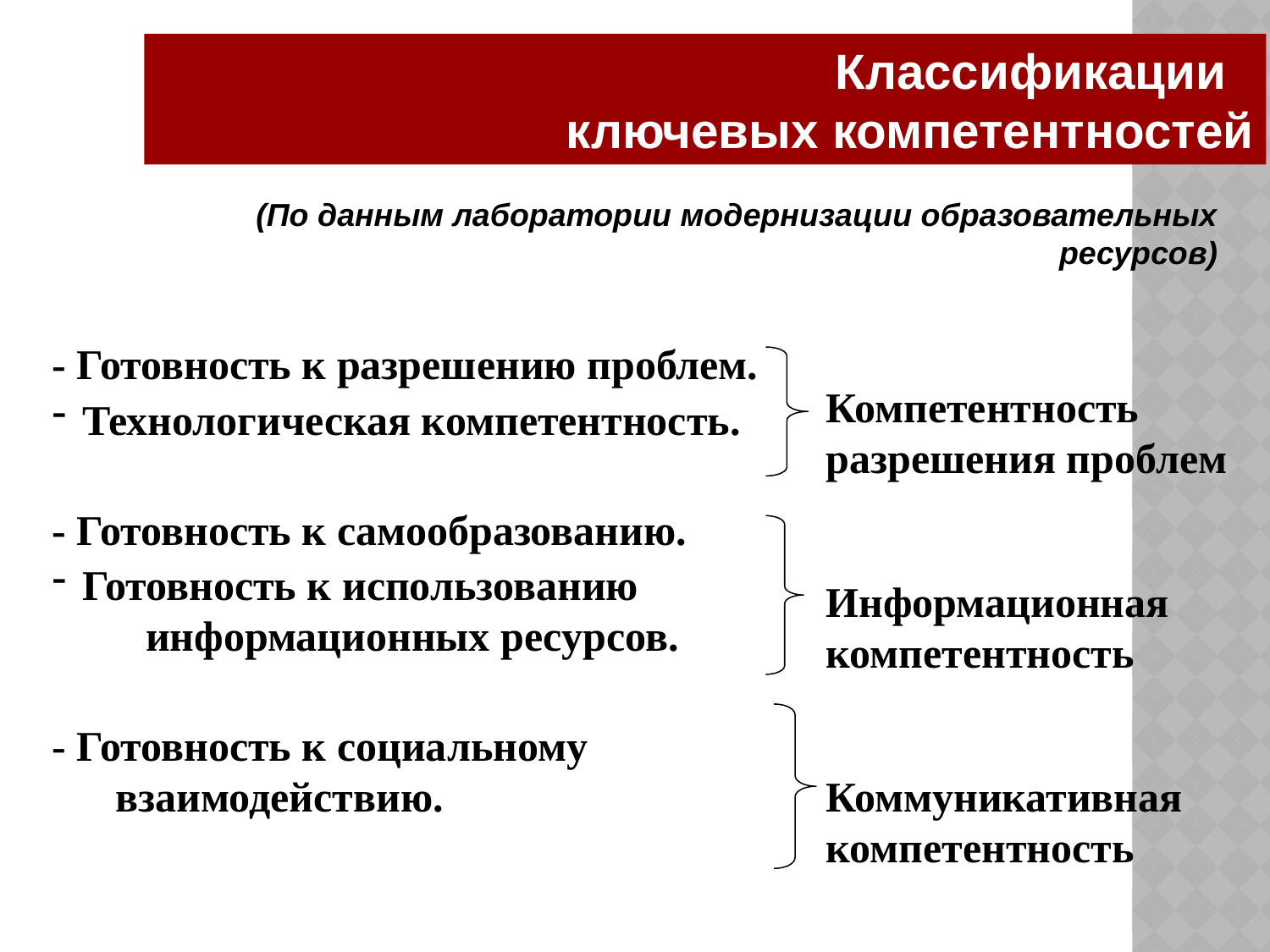

Классификации
ключевых компетентностей
(По данным лаборатории модернизации образовательных ресурсов)

- Готовность к разрешению проблем.
Технологическая компетентность.

- Готовность к самообразованию.
Готовность к использованию
      информационных ресурсов.

- Готовность к социальному
      взаимодействию.

Компетентность разрешения проблем

Информационная компетентность

Коммуникативная компетентность